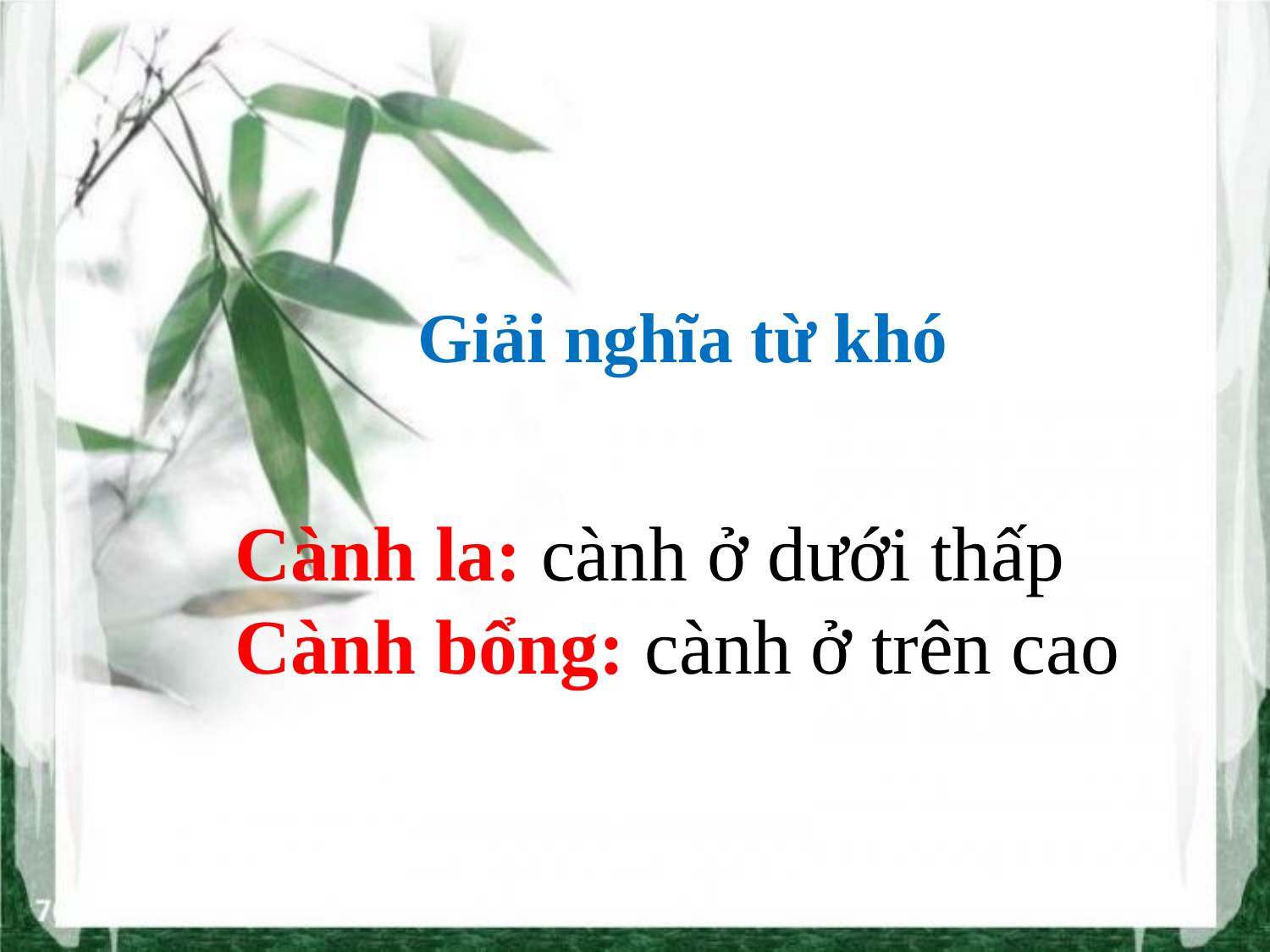

Giải nghĩa từ khó
Cành la: cành ở dưới thấp
Cành bổng: cành ở trên cao